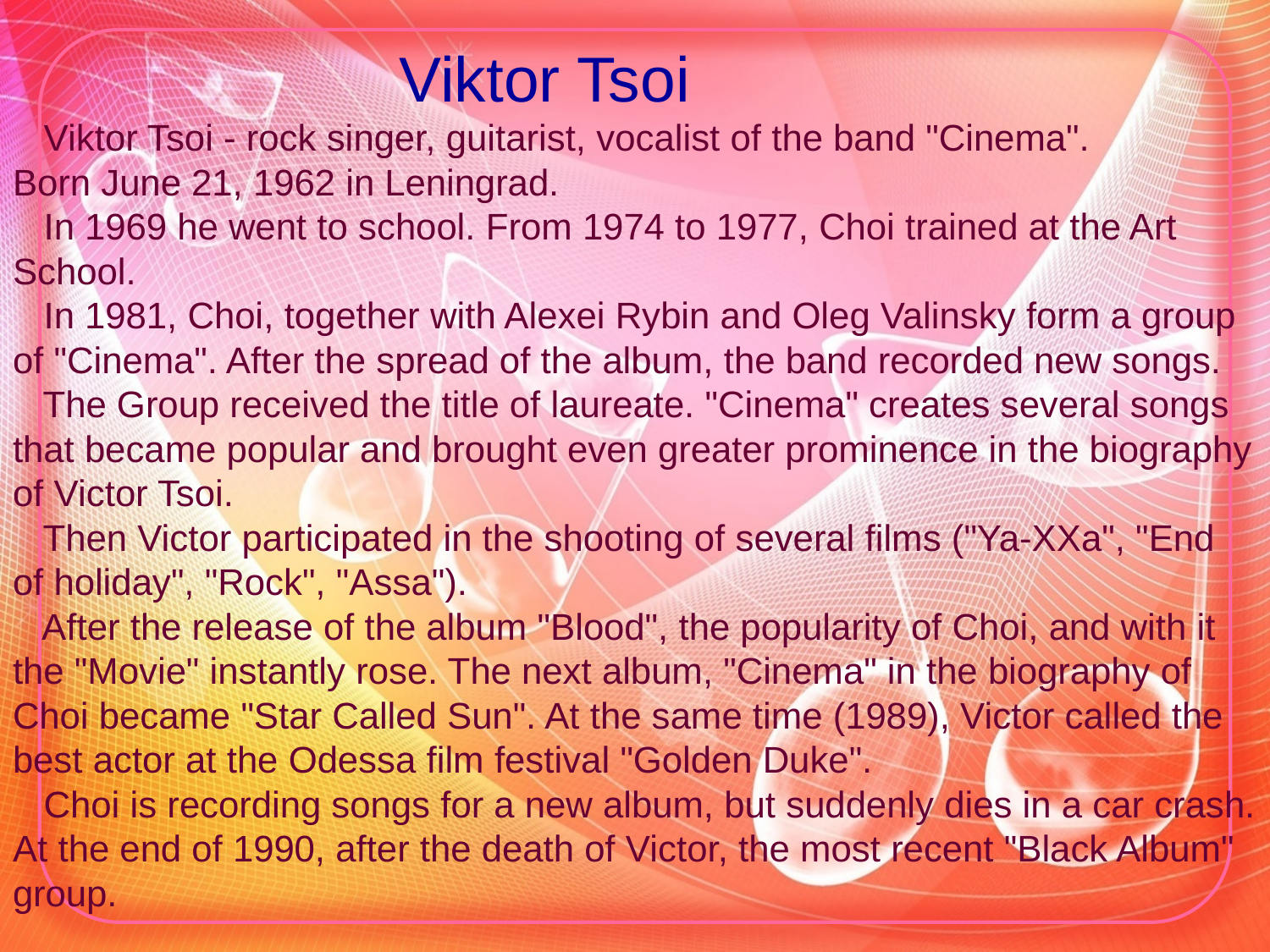

# Viktor Tsoi Viktor Tsoi - rock singer, guitarist, vocalist of the band "Cinema". Born June 21, 1962 in Leningrad. In 1969 he went to school. From 1974 to 1977, Choi trained at the Art School. In 1981, Choi, together with Alexei Rybin and Oleg Valinsky form a group of "Cinema". After the spread of the album, the band recorded new songs. The Group received the title of laureate. "Cinema" creates several songs that became popular and brought even greater prominence in the biography of Victor Tsoi. Then Victor participated in the shooting of several films ("Ya-XXa", "End of holiday", "Rock", "Assa"). After the release of the album "Blood", the popularity of Choi, and with it the "Movie" instantly rose. The next album, "Cinema" in the biography of Choi became "Star Called Sun". At the same time (1989), Victor called the best actor at the Odessa film festival "Golden Duke". Choi is recording songs for a new album, but suddenly dies in a car crash. At the end of 1990, after the death of Victor, the most recent "Black Album" group.